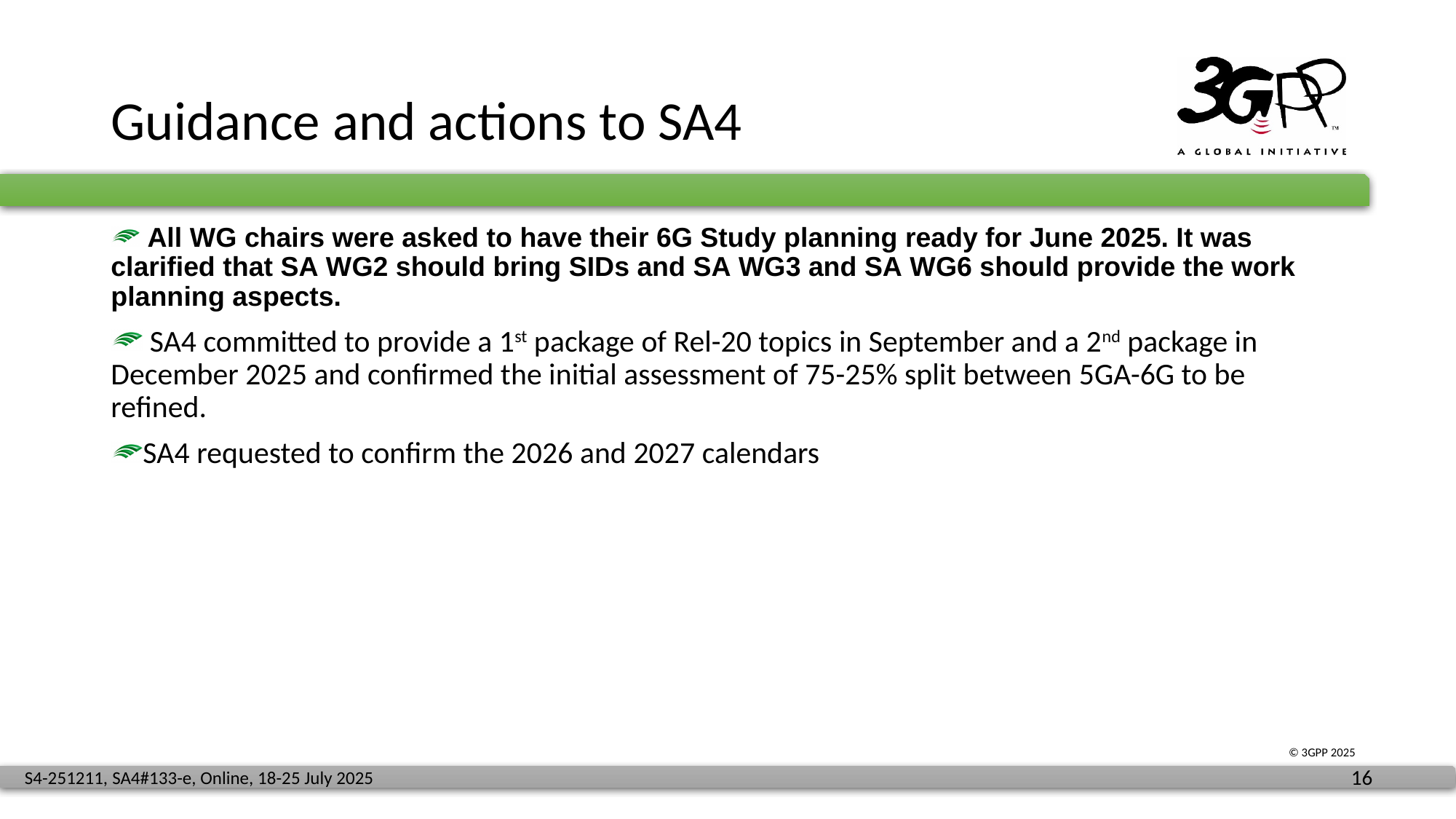

# Guidance and actions to SA4
 All WG chairs were asked to have their 6G Study planning ready for June 2025. It was clarified that SA WG2 should bring SIDs and SA WG3 and SA WG6 should provide the work planning aspects.
 SA4 committed to provide a 1st package of Rel-20 topics in September and a 2nd package in December 2025 and confirmed the initial assessment of 75-25% split between 5GA-6G to be refined.
SA4 requested to confirm the 2026 and 2027 calendars